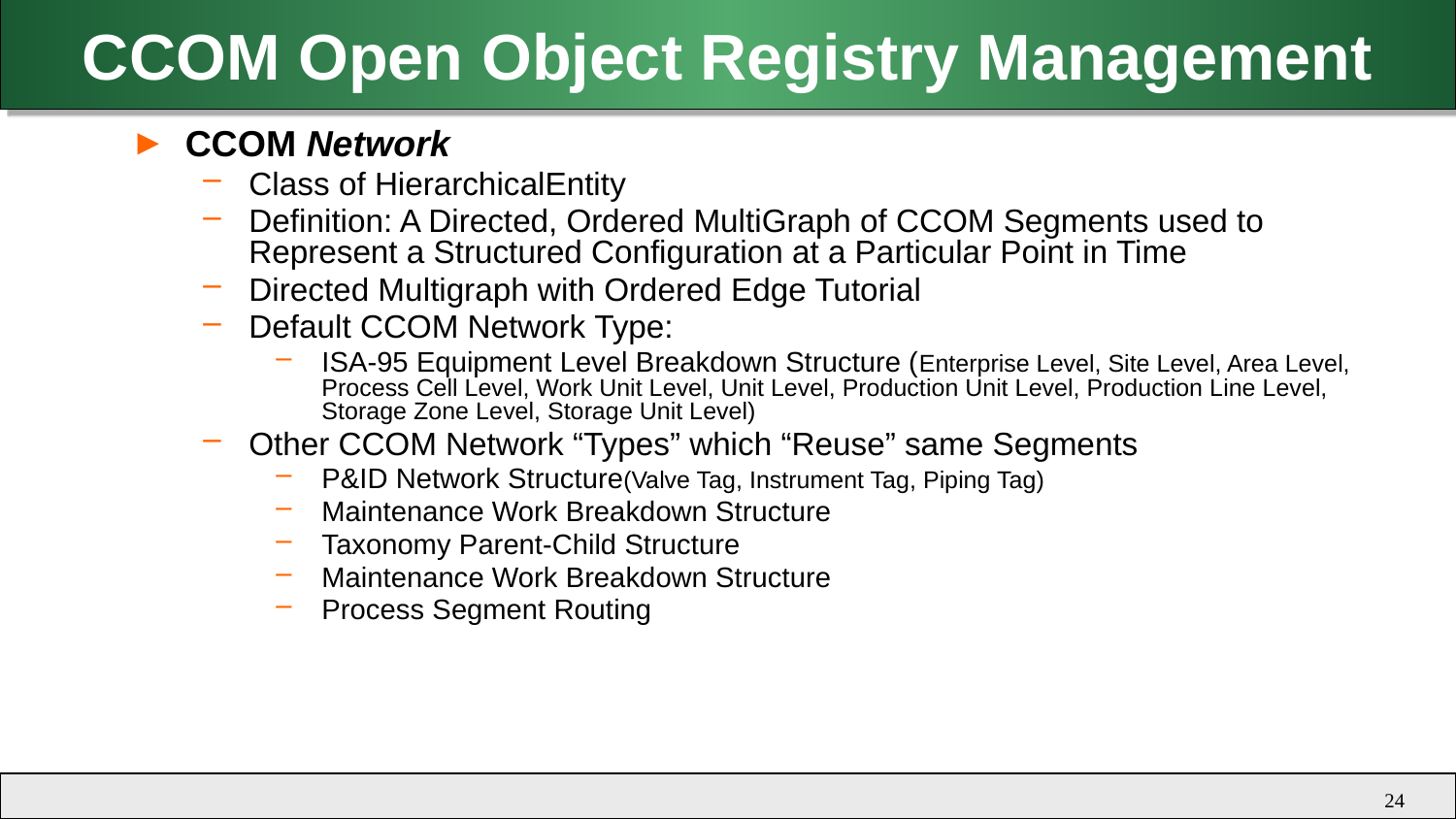

# CCOM Open Object Registry Management
CCOM Network
Class of HierarchicalEntity
Definition: A Directed, Ordered MultiGraph of CCOM Segments used to Represent a Structured Configuration at a Particular Point in Time
Directed Multigraph with Ordered Edge Tutorial
Default CCOM Network Type:
ISA-95 Equipment Level Breakdown Structure (Enterprise Level, Site Level, Area Level, Process Cell Level, Work Unit Level, Unit Level, Production Unit Level, Production Line Level, Storage Zone Level, Storage Unit Level)
Other CCOM Network “Types” which “Reuse” same Segments
P&ID Network Structure(Valve Tag, Instrument Tag, Piping Tag)
Maintenance Work Breakdown Structure
Taxonomy Parent-Child Structure
Maintenance Work Breakdown Structure
Process Segment Routing

24